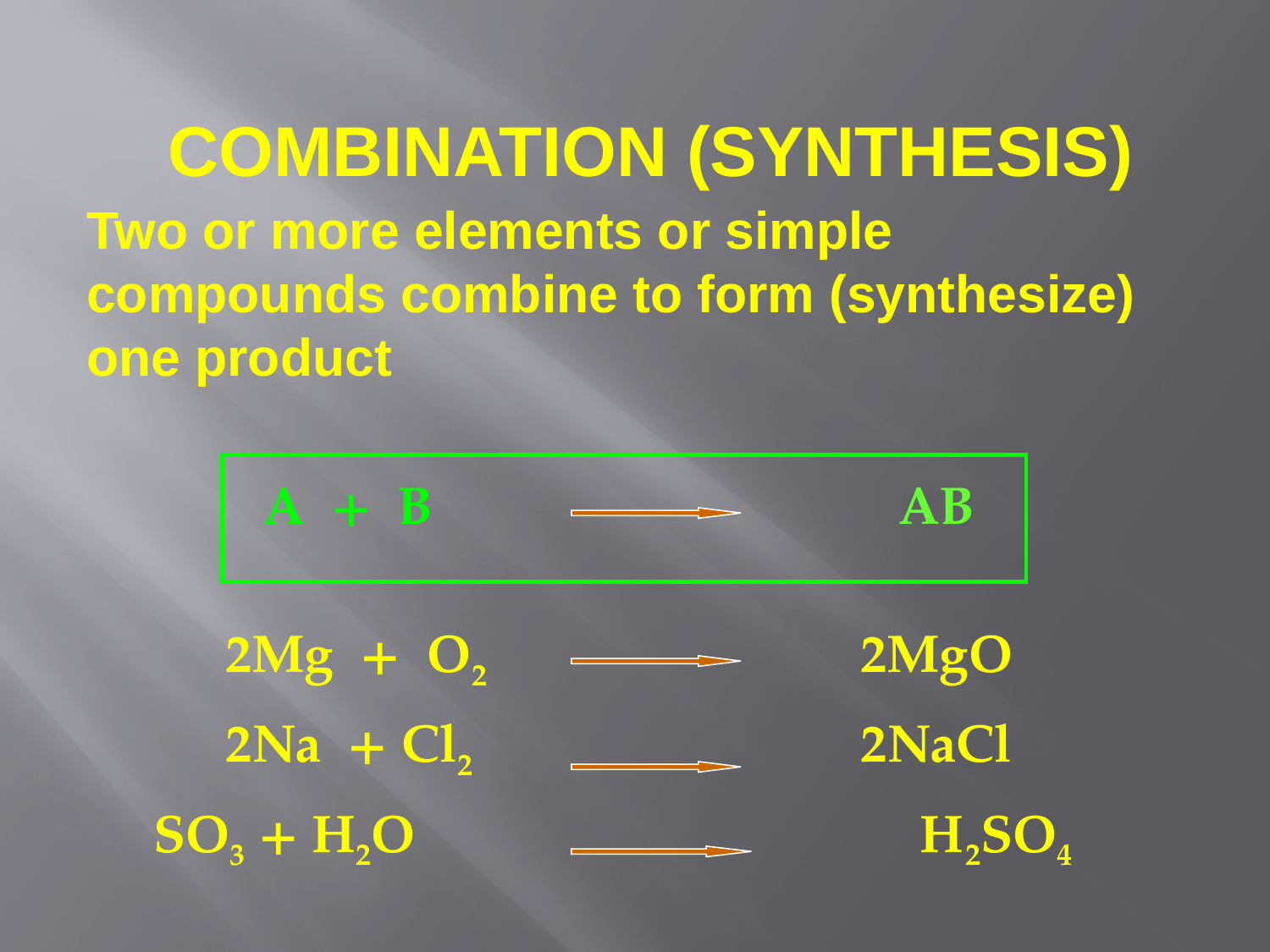

# Combination (Synthesis)
Two or more elements or simple compounds combine to form (synthesize) one product

A  +  B   		          	AB

2Mg  +  O2 	          	2MgO
2Na  + Cl2		          	2NaCl
SO3 + H2O	                             H2SO4

|  |
| --- |